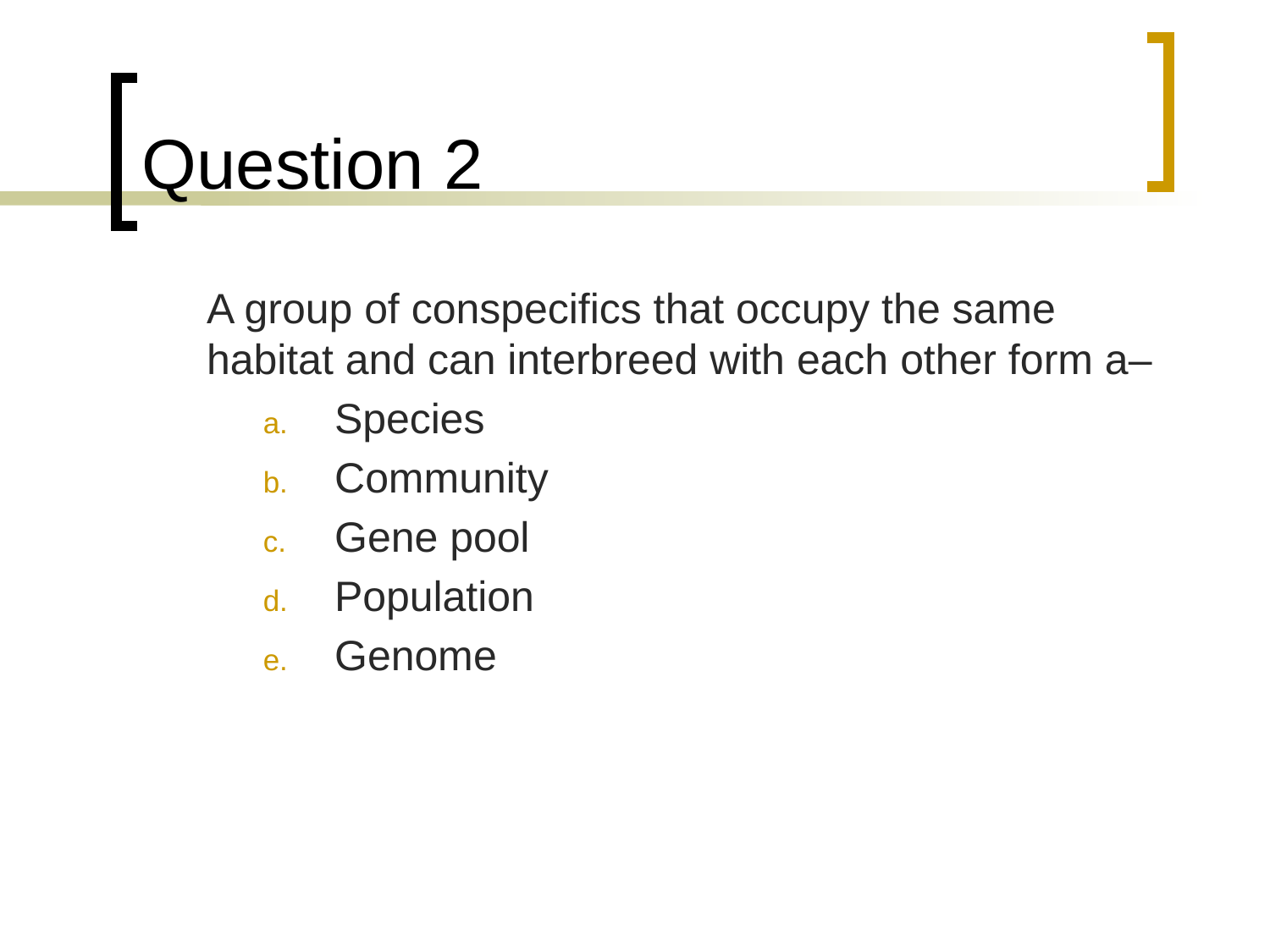

# Question 2
	A group of conspecifics that occupy the same habitat and can interbreed with each other form a–
Species
Community
Gene pool
Population
Genome